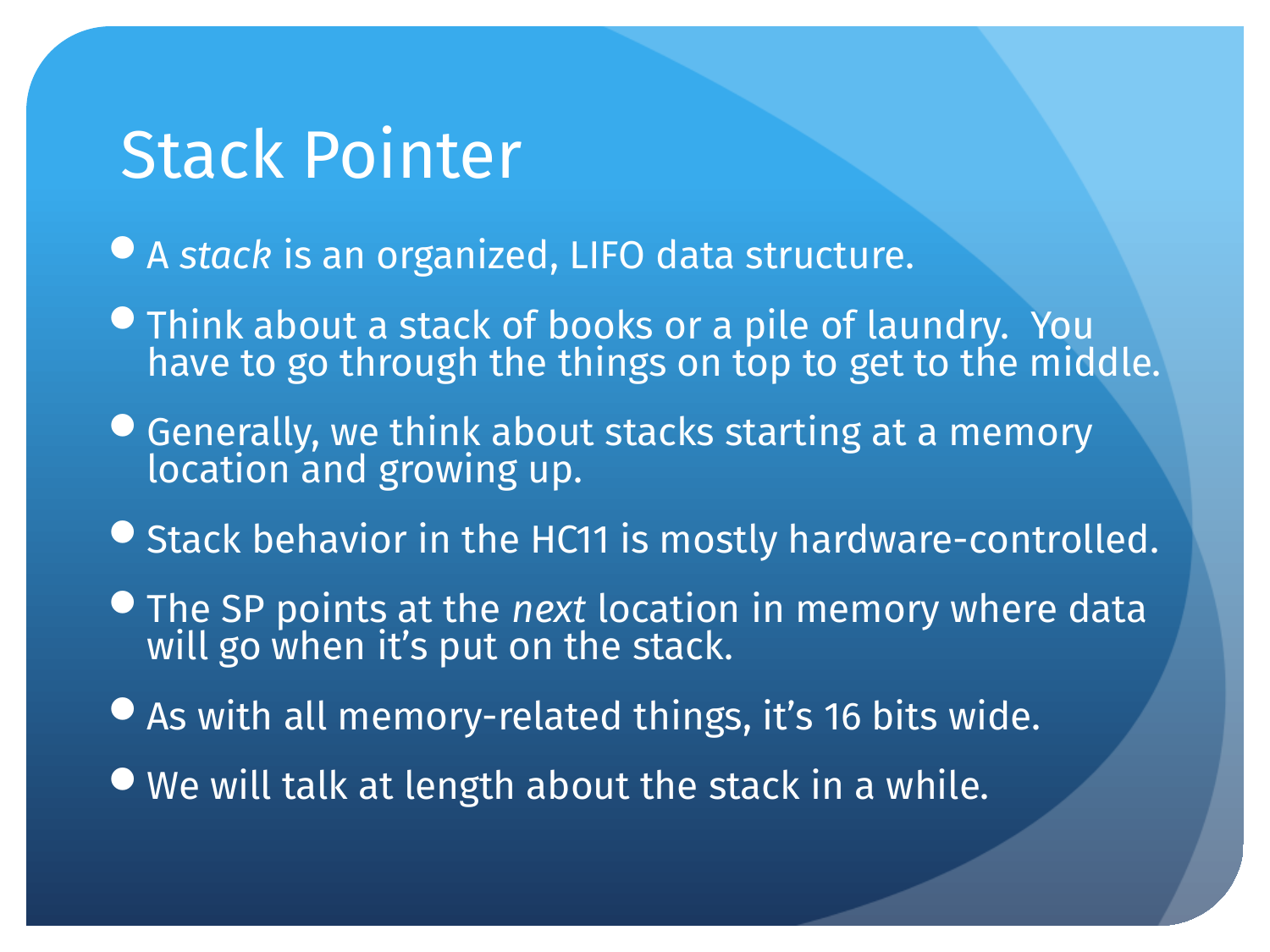

# Stack Pointer
A stack is an organized, LIFO data structure.
Think about a stack of books or a pile of laundry.  You have to go through the things on top to get to the middle.
Generally, we think about stacks starting at a memory location and growing up.
Stack behavior in the HC11 is mostly hardware-controlled.
The SP points at the next location in memory where data will go when it’s put on the stack.
As with all memory-related things, it’s 16 bits wide.
We will talk at length about the stack in a while.